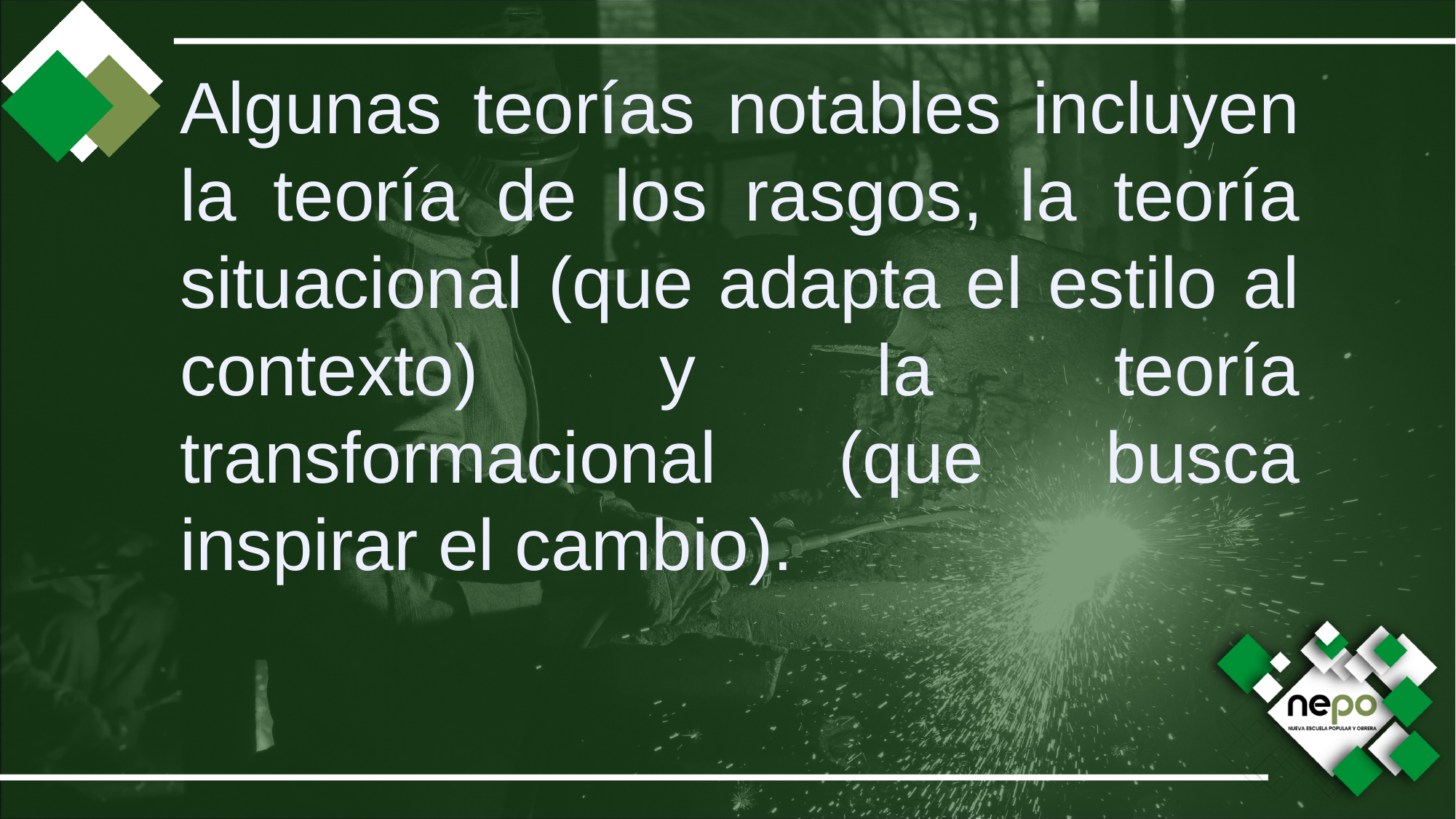

Algunas teorías notables incluyen la teoría de los rasgos, la teoría situacional (que adapta el estilo al contexto) y la teoría transformacional (que busca inspirar el cambio).